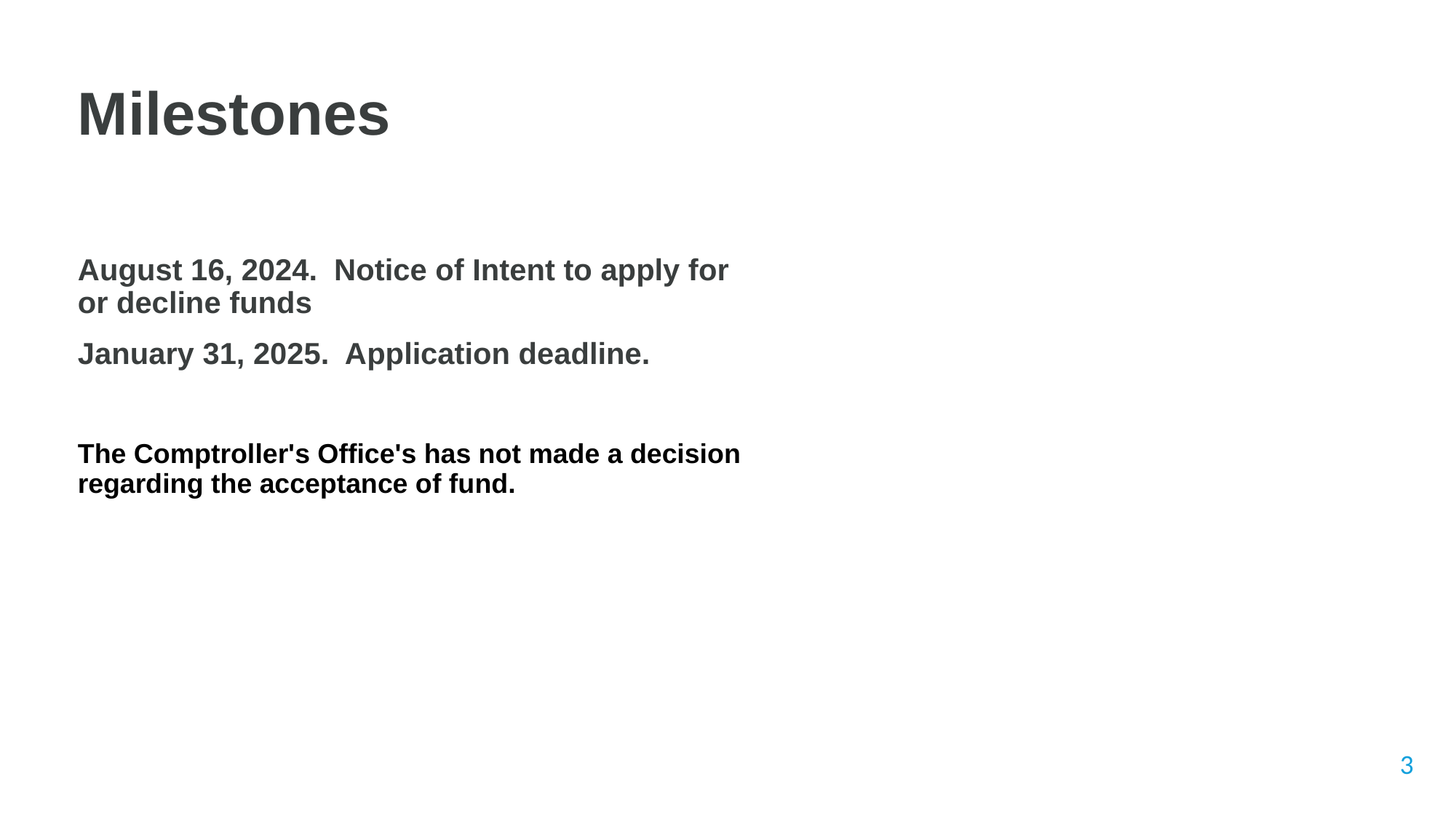

# Milestones
August 16, 2024.  Notice of Intent to apply for or decline funds
January 31, 2025.  Application deadline.

The Comptroller's Office's has not made a decision regarding the acceptance of fund.
3